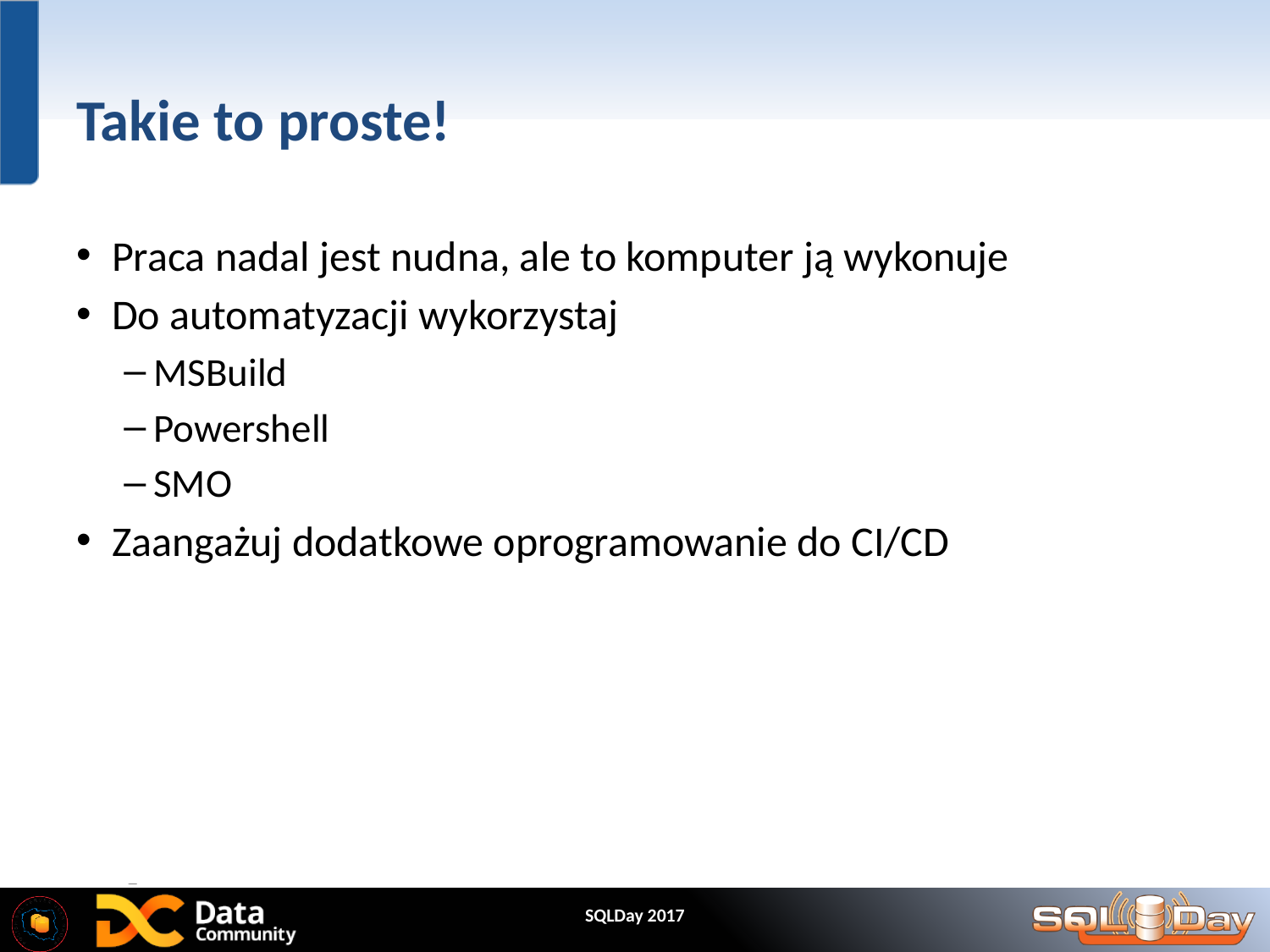

# Takie to proste!
Praca nadal jest nudna, ale to komputer ją wykonuje
Do automatyzacji wykorzystaj
MSBuild
Powershell
SMO
Zaangażuj dodatkowe oprogramowanie do CI/CD